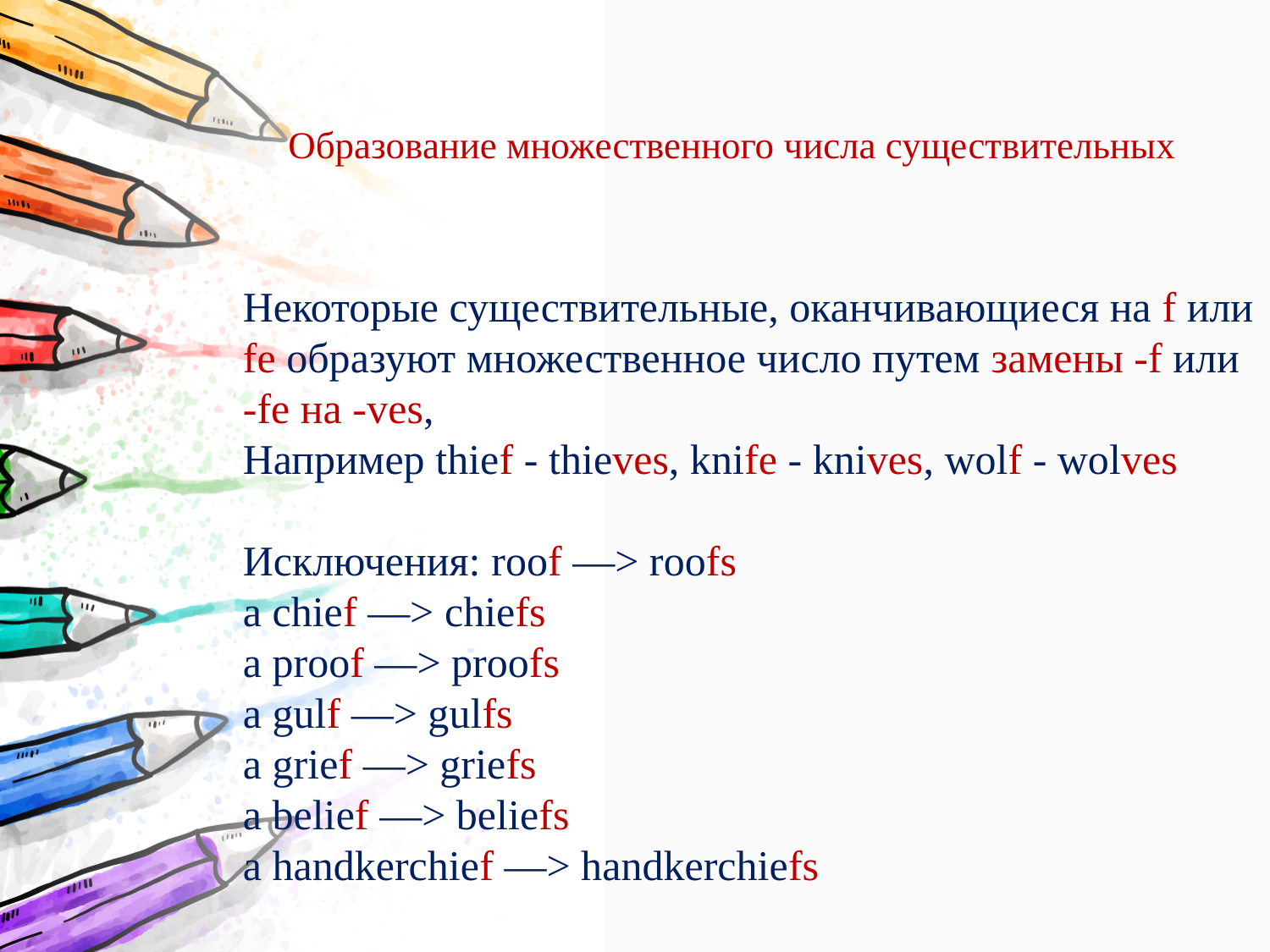

# Образование множественного числа существительных
Некоторые существительные, оканчивающиеся на f или fe образуют множественное число путем замены -f или -fe на -ves,
Например thief - thieves, knife - knives, wolf - wolves

Исключения: roof —> roofs
a chief —> chiefs
a proof —> proofs
a gulf —> gulfs
a grief —> griefs
a belief —> beliefs
a handkerchief —> handkerchiefs